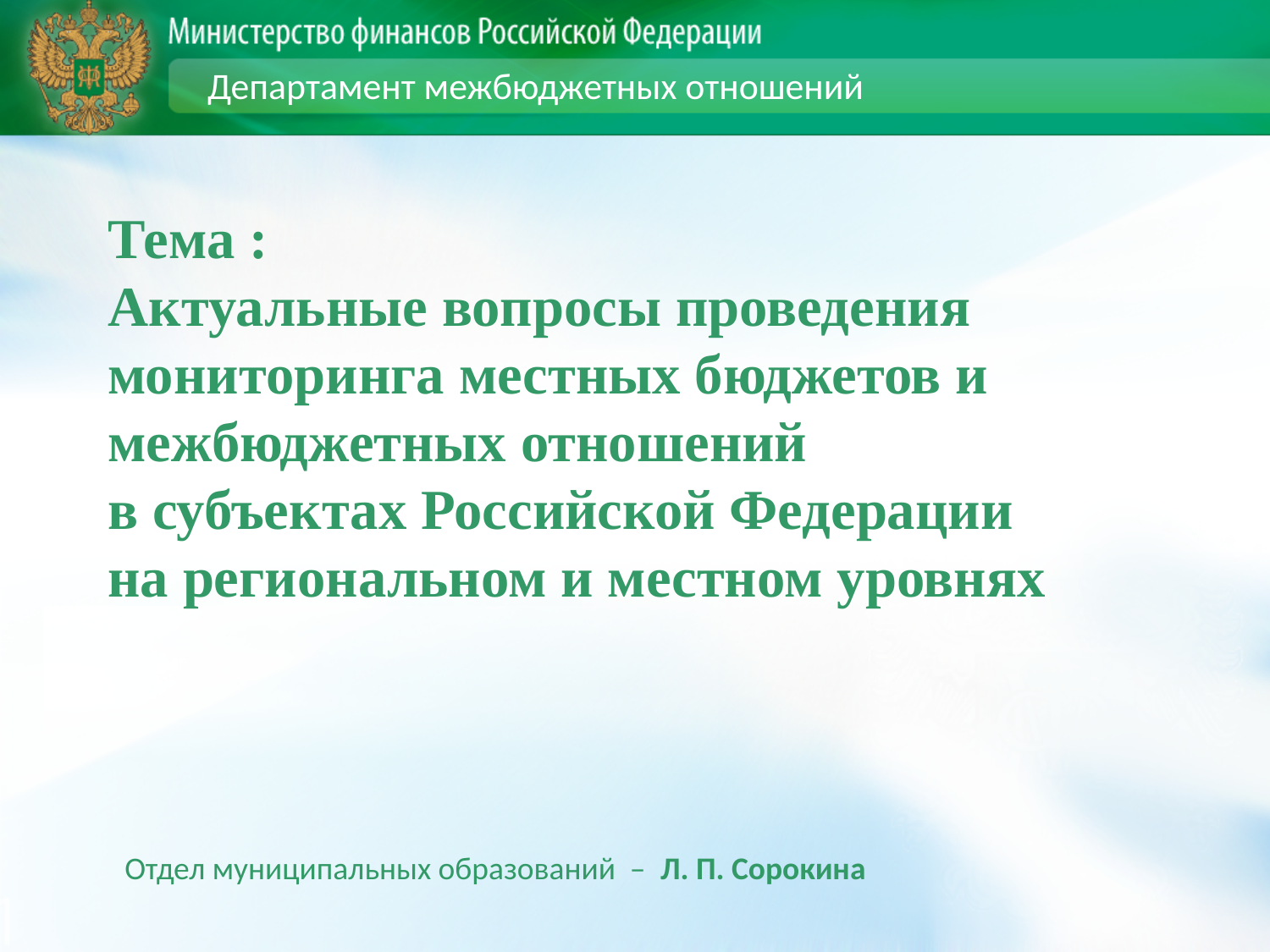

Департамент межбюджетных отношений
# Тема : Актуальные вопросы проведения мониторинга местных бюджетов и межбюджетных отношений в субъектах Российской Федерации на региональном и местном уровнях
Отдел муниципальных образований  –  Л. П. Сорокина